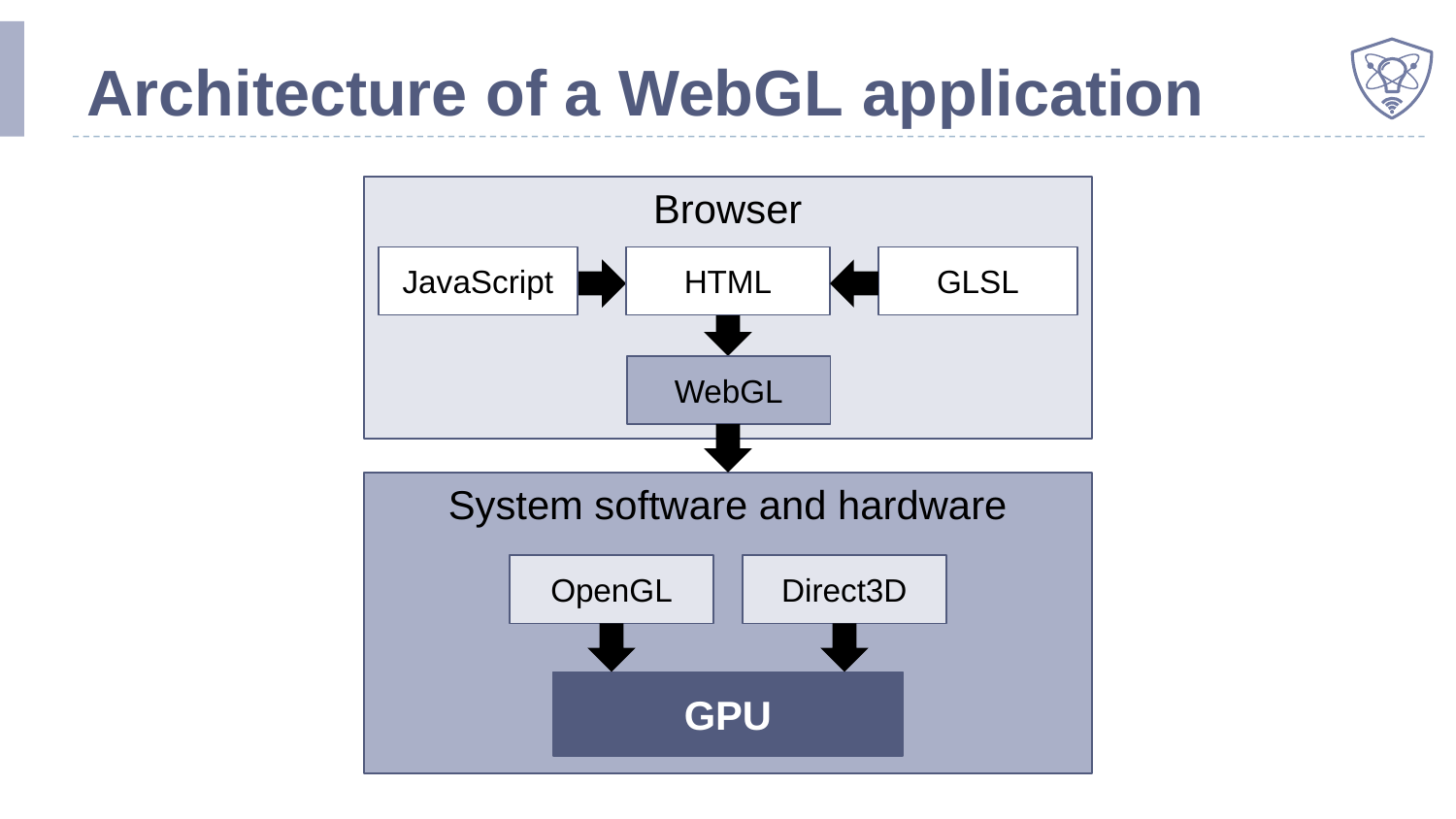

# Architecture of a WebGL application
Browser
HTML
GLSL
JavaScript

WebGL

System software and hardware
OpenGL
Direct3D

GPU